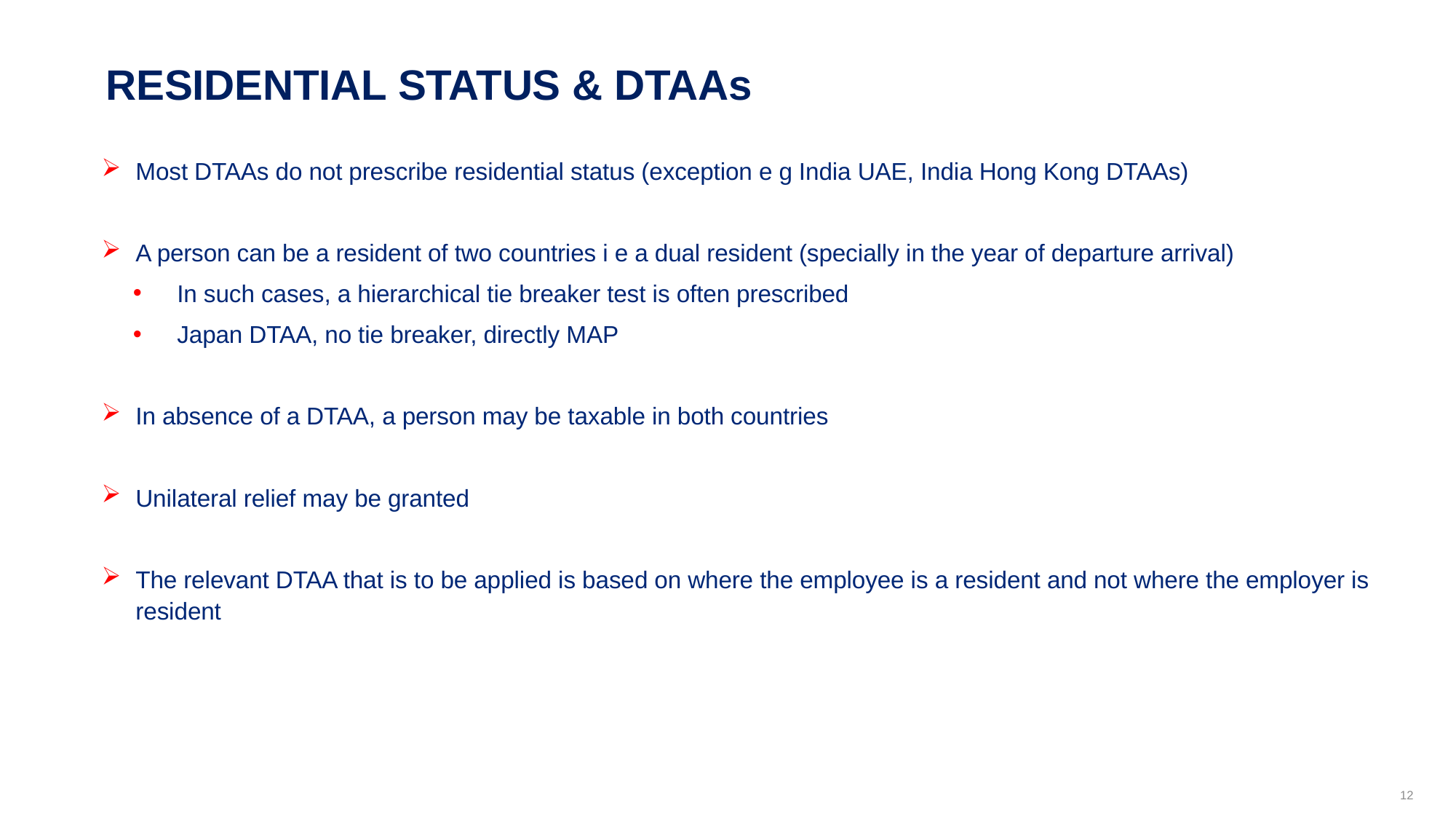

# RESIDENTIAL STATUS & DTAAs
Most DTAAs do not prescribe residential status (exception e g India UAE, India Hong Kong DTAAs)

A person can be a resident of two countries i e a dual resident (specially in the year of departure arrival)
In such cases, a hierarchical tie breaker test is often prescribed
Japan DTAA, no tie breaker, directly MAP

In absence of a DTAA, a person may be taxable in both countries

Unilateral relief may be granted

The relevant DTAA that is to be applied is based on where the employee is a resident and not where the employer is resident
12